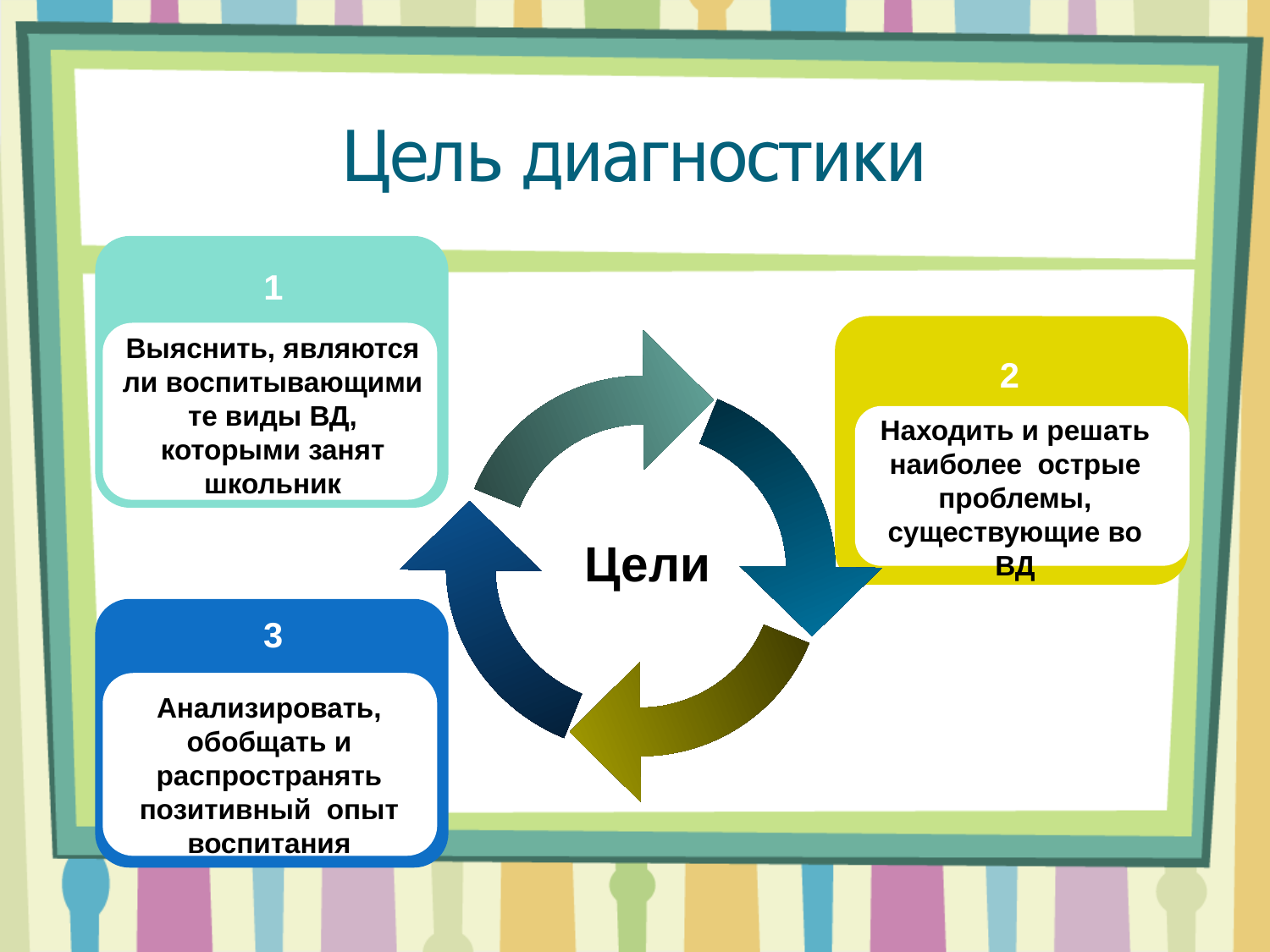

# Цель диагностики

1
2

Выяснить, являются ли воспитывающими те виды ВД, которыми занят школьник
2

Находить и решать наиболее  острые проблемы, существующие во ВД
 Цели

3

Анализировать, обобщать и распространять позитивный  опыт воспитания